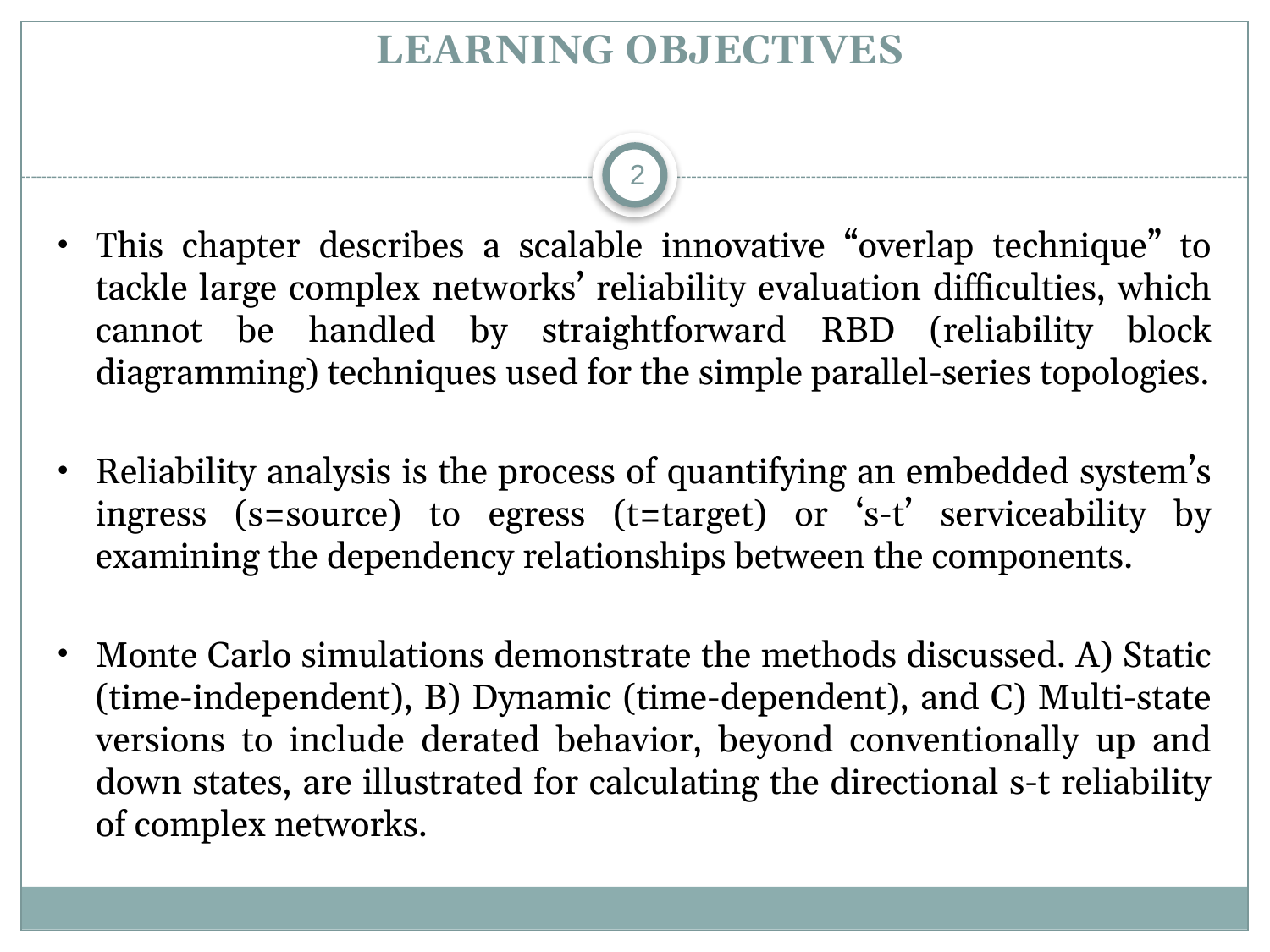

# Learning Objectives
2
This chapter describes a scalable innovative “overlap technique” to tackle large complex networks’ reliability evaluation difficulties, which cannot be handled by straightforward RBD (reliability block diagramming) techniques used for the simple parallel-series topologies.

Reliability analysis is the process of quantifying an embedded system’s ingress (s=source) to egress (t=target) or ‘s-t’ serviceability by examining the dependency relationships between the components.

Monte Carlo simulations demonstrate the methods discussed. A) Static (time-independent), B) Dynamic (time-dependent), and C) Multi-state versions to include derated behavior, beyond conventionally up and down states, are illustrated for calculating the directional s-t reliability of complex networks.